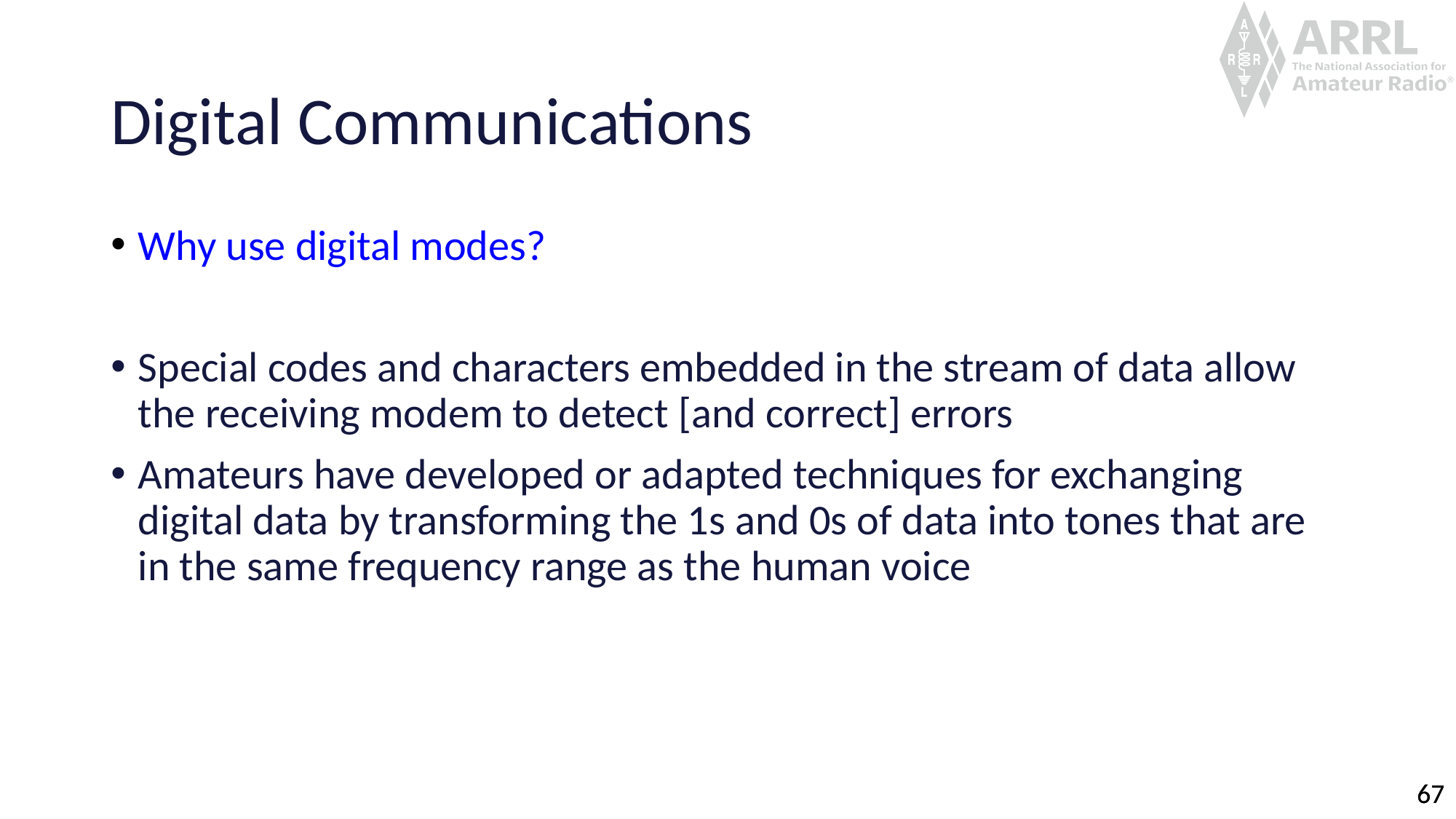

# Digital Communications
Why use digital modes?

Special codes and characters embedded in the stream of data allow the receiving modem to detect [and correct] errors
Amateurs have developed or adapted techniques for exchanging digital data by transforming the 1s and 0s of data into tones that are in the same frequency range as the human voice